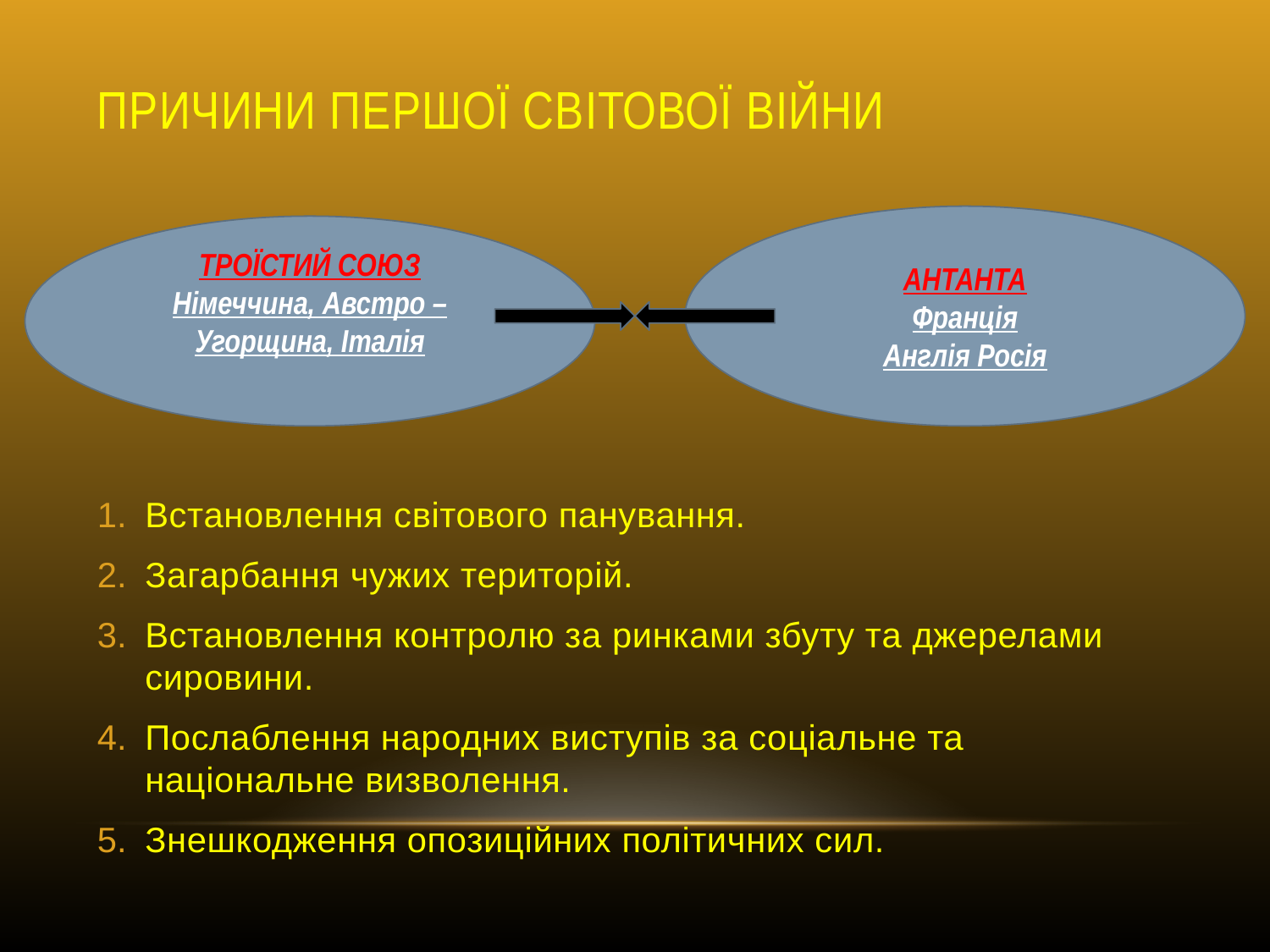

# Причини першої світової війни
АНТАНТА
Франція
Англія Росія
ТРОЇСТИЙ СОЮЗ
Німеччина, Австро – Угорщина, Італія

Встановлення світового панування.
Загарбання чужих територій.
Встановлення контролю за ринками збуту та джерелами сировини.
Послаблення народних виступів за соціальне та національне визволення.
Знешкодження опозиційних політичних сил.